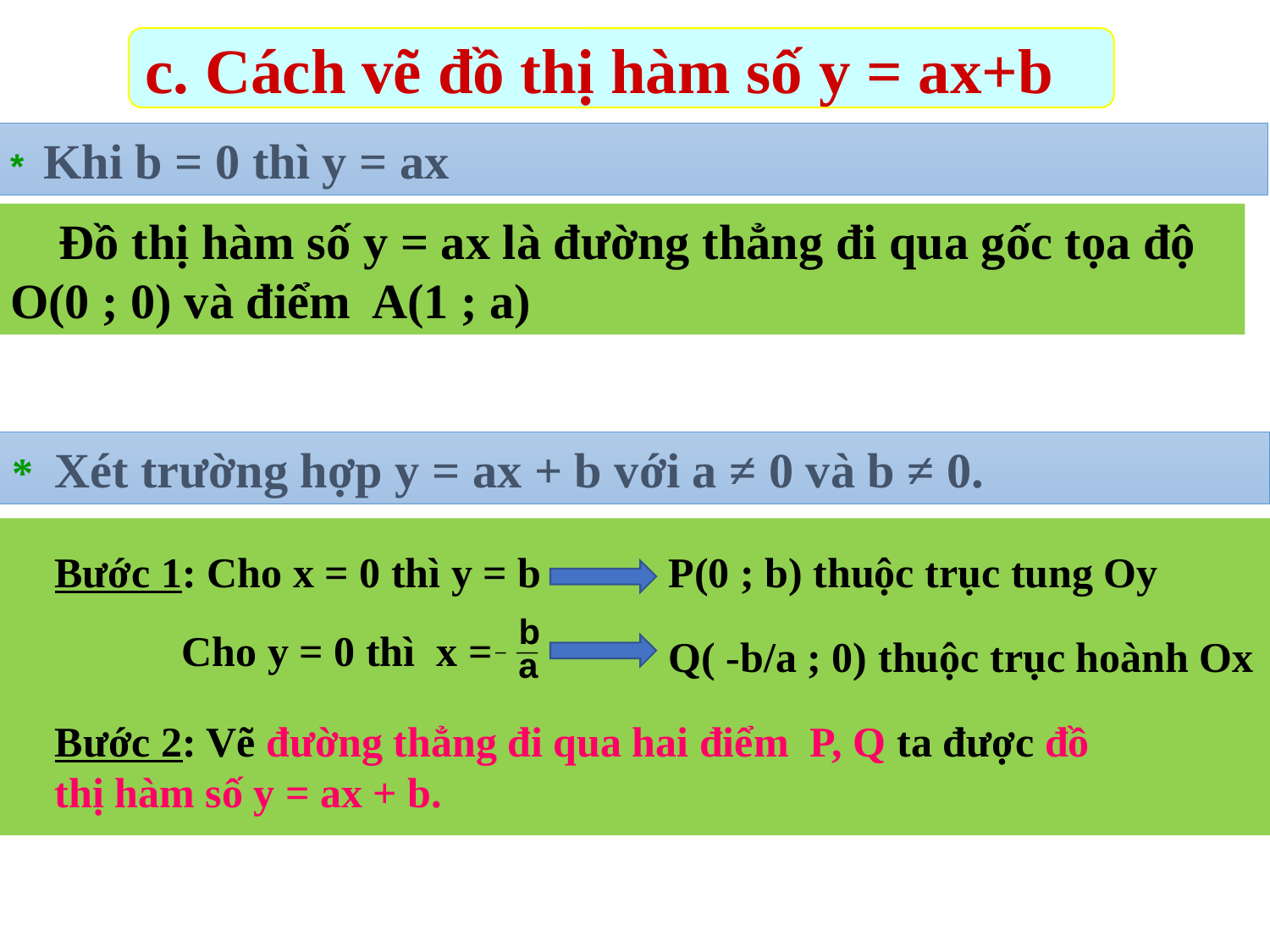

c. Cách vẽ đồ thị hàm số y = ax+b

*  Khi b = 0 thì y = ax
    Đồ thị hàm số y = ax là đường thẳng đi qua gốc tọa độ O(0 ; 0) và điểm  A(1 ; a)
*  Xét trường hợp y = ax + b với a ≠ 0 và b ≠ 0.

Bước 1: Cho x = 0 thì y = b
P(0 ; b) thuộc trục tung Oy

b
a

        Cho y = 0 thì  x =
  Q( -b/a ; 0) thuộc trục hoành Ox

Bước 2: Vẽ đường thẳng đi qua hai điểm  P, Q ta được đồ thị hàm số y = ax + b.